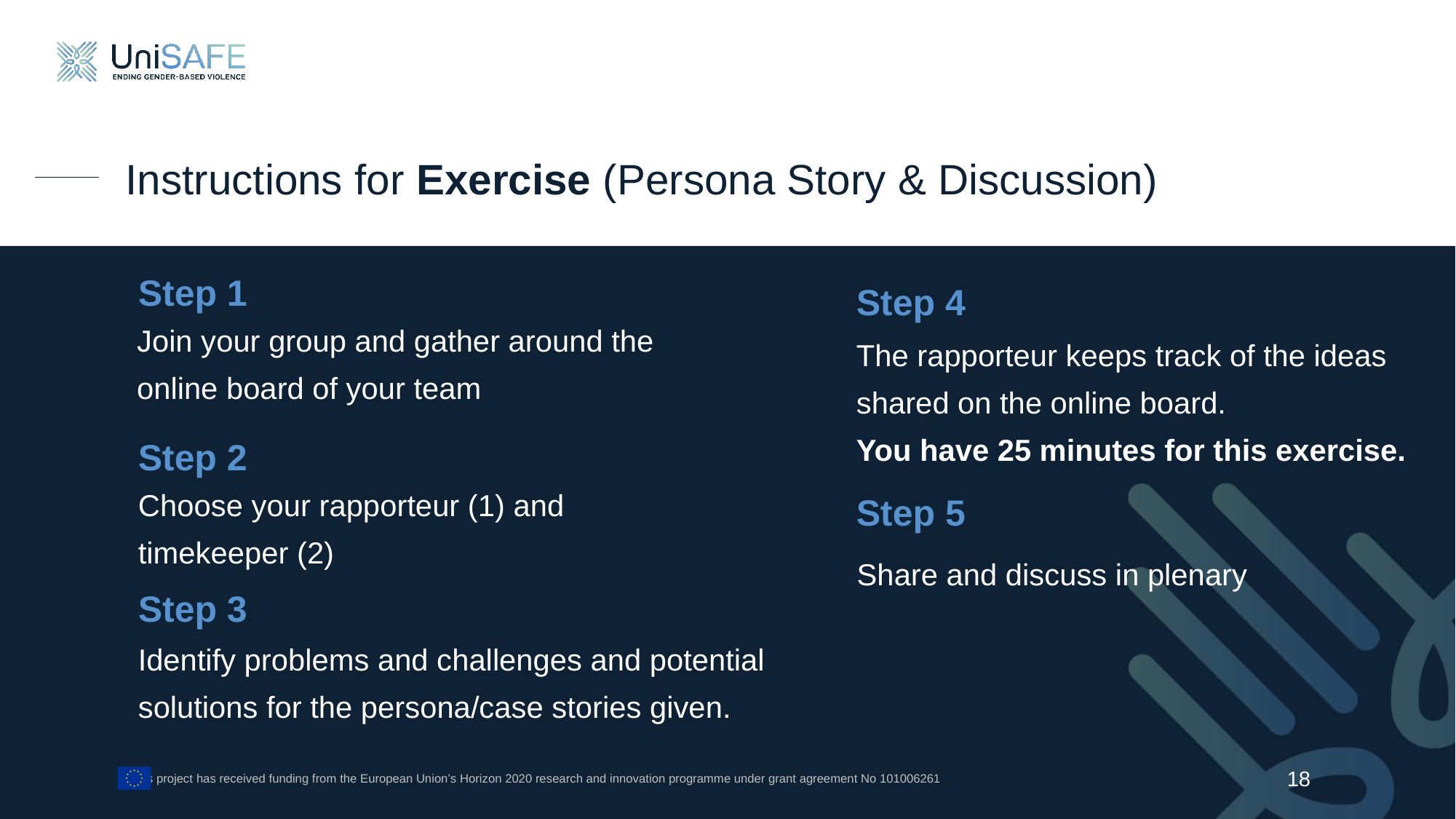

# Instructions for Exercise (Persona Story & Discussion)
Step 1
Step 4
Join your group and gather around the online board of your team
The rapporteur keeps track of the ideas shared on the online board.
You have 25 minutes for this exercise.
Step 2
Choose your rapporteur (1) and timekeeper (2)
Step 5
Share and discuss in plenary
Step 3
Identify problems and challenges and potential solutions for the persona/case stories given.